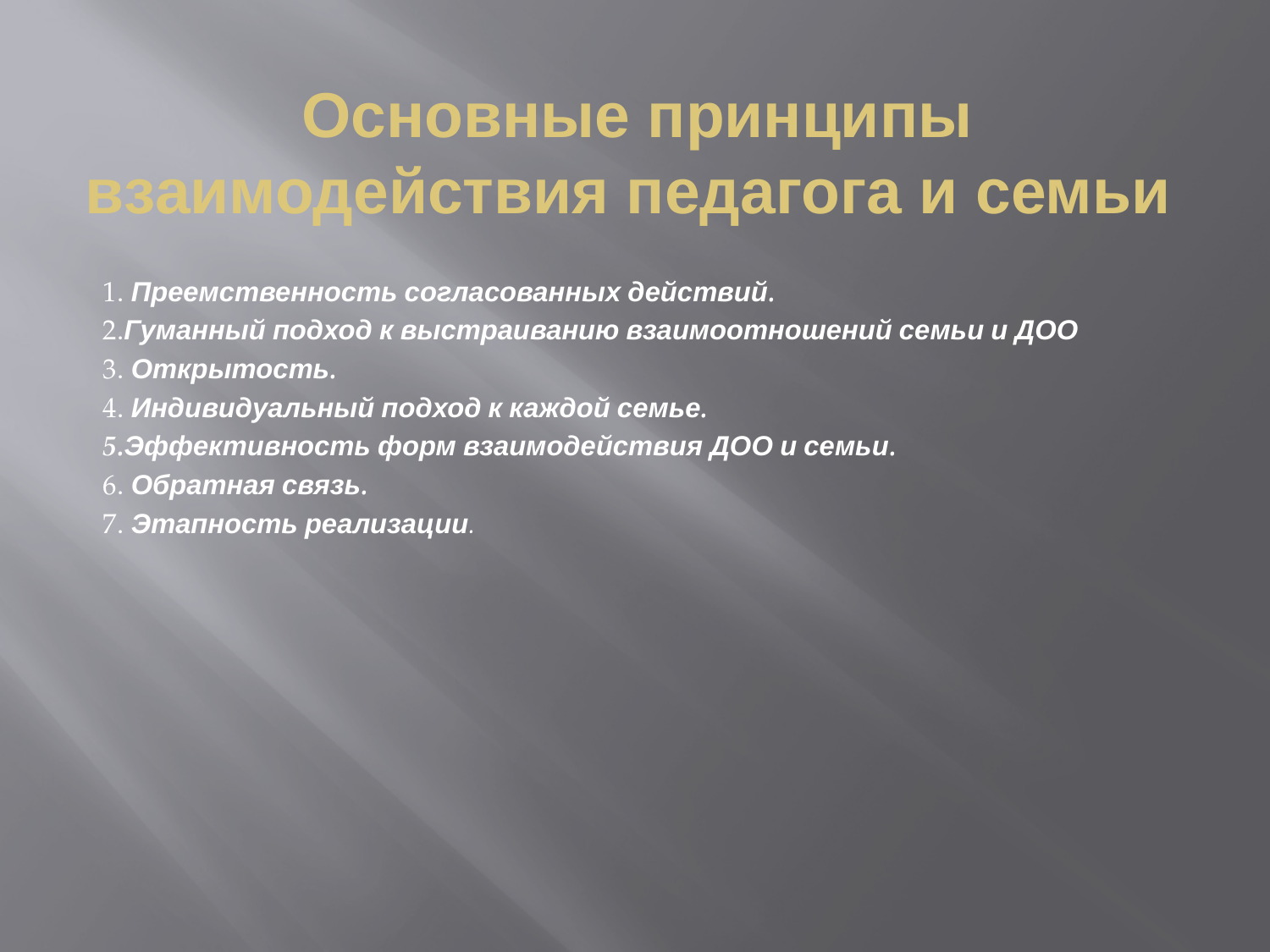

# Основные принципы взаимодействия педагога и семьи

1. Преемственность согласованных действий.
2.Гуманный подход к выстраиванию взаимоотношений семьи и ДОО
3. Открытость.
4. Индивидуальный подход к каждой семье.
5.Эффективность форм взаимодействия ДОО и семьи.
6. Обратная связь.
7. Этапность реализации.